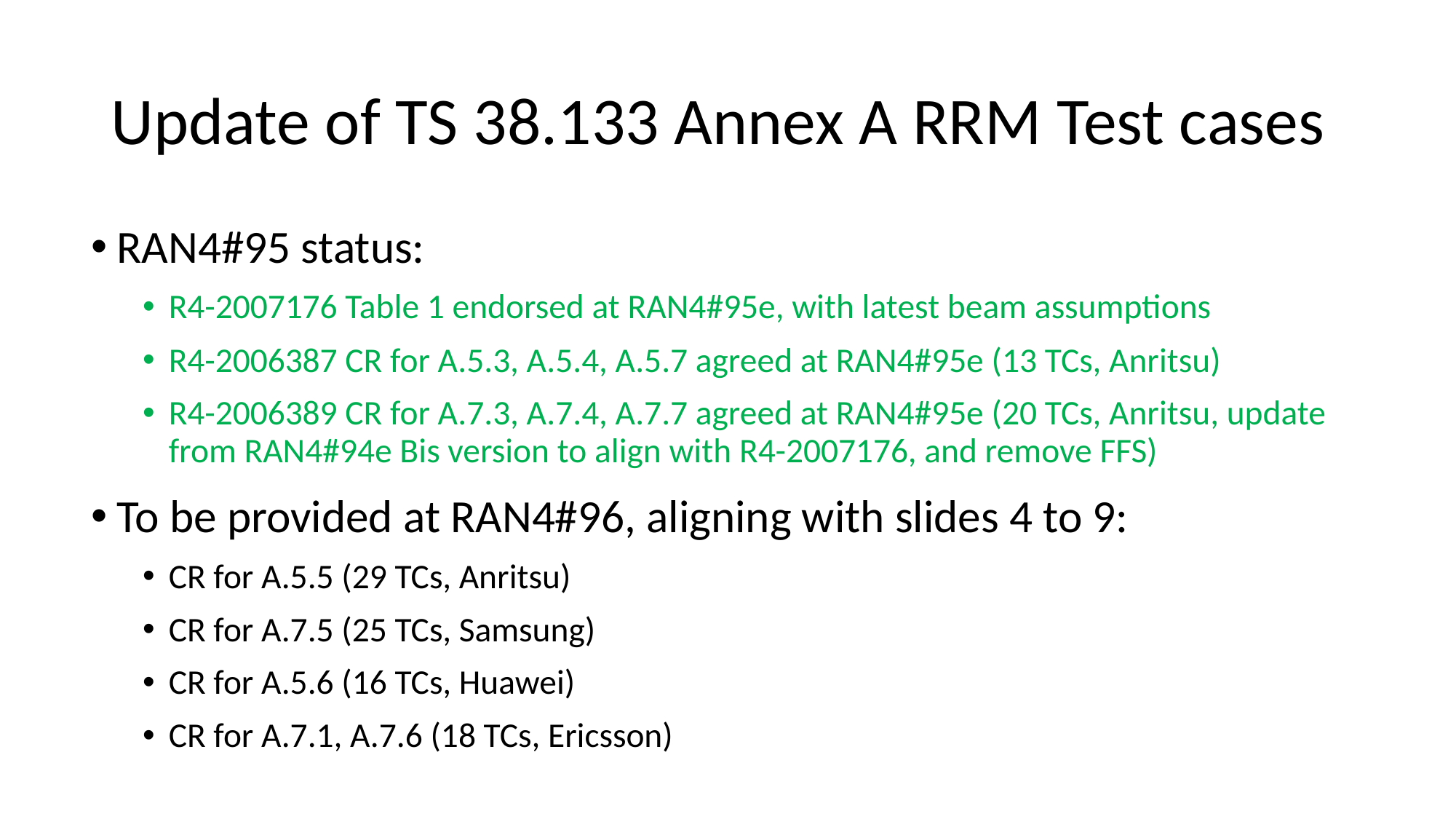

# Update of TS 38.133 Annex A RRM Test cases
RAN4#95 status:
R4-2007176 Table 1 endorsed at RAN4#95e, with latest beam assumptions
R4-2006387 CR for A.5.3, A.5.4, A.5.7 agreed at RAN4#95e (13 TCs, Anritsu)
R4-2006389 CR for A.7.3, A.7.4, A.7.7 agreed at RAN4#95e (20 TCs, Anritsu, update from RAN4#94e Bis version to align with R4-2007176, and remove FFS)
To be provided at RAN4#96, aligning with slides 4 to 9:
CR for A.5.5 (29 TCs, Anritsu)
CR for A.7.5 (25 TCs, Samsung)
CR for A.5.6 (16 TCs, Huawei)
CR for A.7.1, A.7.6 (18 TCs, Ericsson)